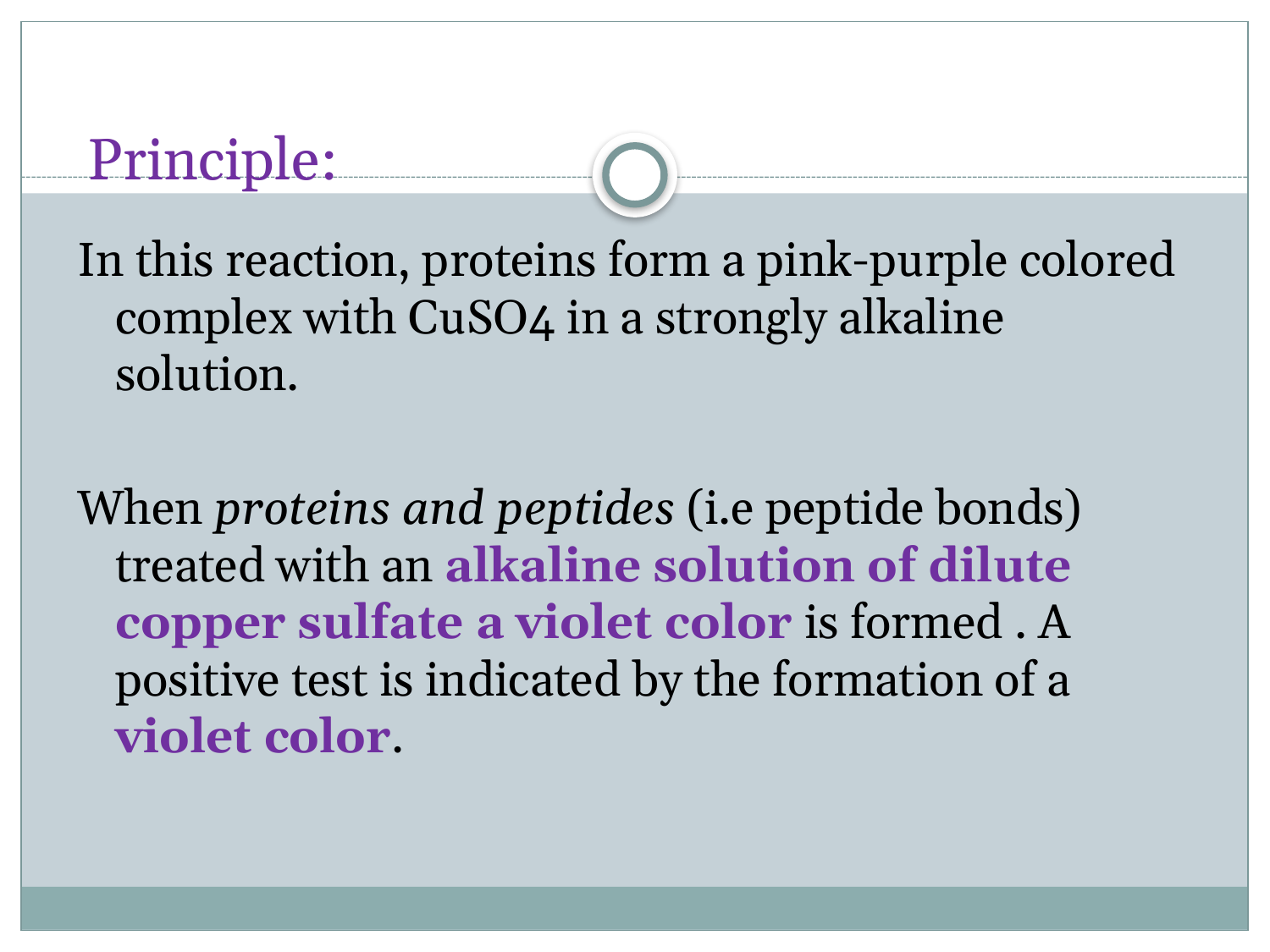

# Principle:

In this reaction, proteins form a pink-purple colored complex with CuSO4 in a strongly alkaline solution.

When proteins and peptides (i.e peptide bonds) treated with an alkaline solution of dilute copper sulfate a violet color is formed . A positive test is indicated by the formation of a violet color.